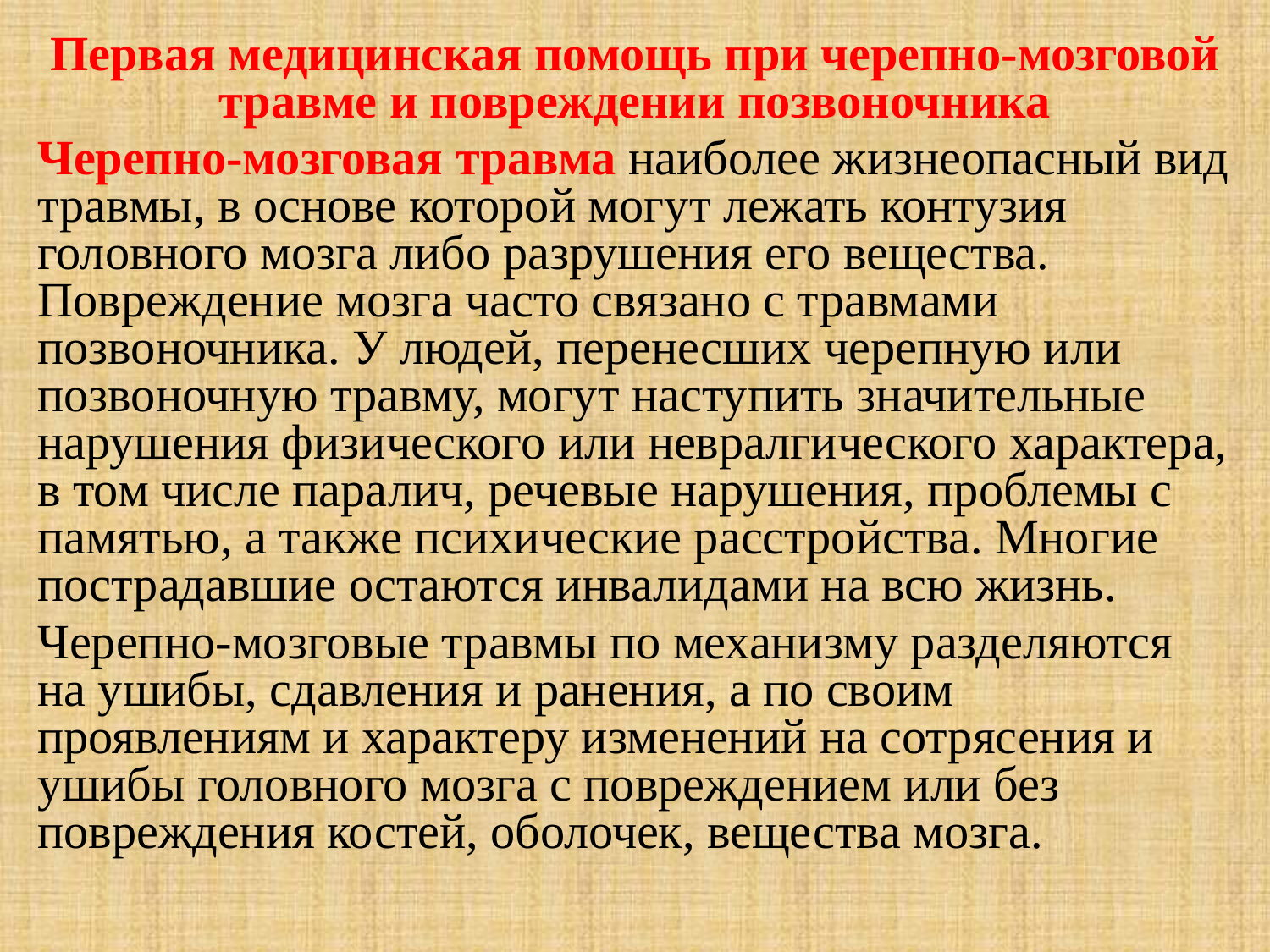

Первая медицинская помощь при черепно-мозговой травме и повреждении позвоночника
Черепно-мозговая травма наиболее жизнеопасный вид травмы, в основе которой могут лежать контузия головного мозга либо разрушения его вещества. Повреждение мозга часто связано с травмами позвоночника. У людей, перенесших черепную или позвоночную травму, могут наступить значительные нарушения физического или невралгического характера, в том числе паралич, речевые нарушения, проблемы с памятью, а также психические расстройства. Многие пострадавшие остаются инвалидами на всю жизнь.
Черепно-мозговые травмы по механизму разделяются на ушибы, сдавления и ранения, а по своим проявлениям и характеру изменений на сотрясения и ушибы головного мозга с повреждением или без повреждения костей, оболочек, вещества мозга.